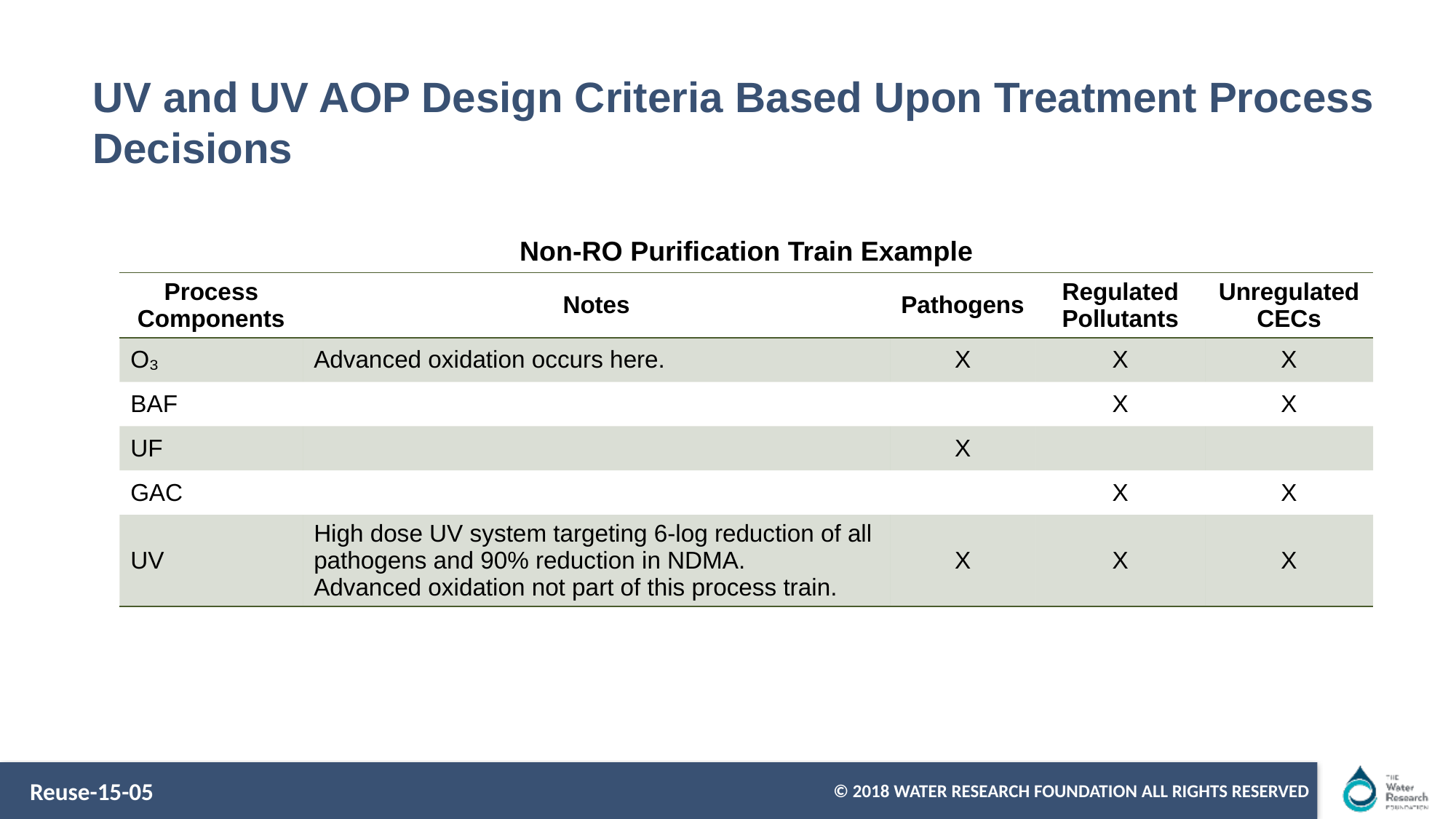

# UV and UV AOP Design Criteria Based Upon Treatment Process Decisions
Non-RO Purification Train Example
| Process Components | Notes | Pathogens | Regulated Pollutants | Unregulated CECs |
| --- | --- | --- | --- | --- |
| O₃ | Advanced oxidation occurs here. | X | X | X |
| BAF |  |  | X | X |
| UF |  | X |  |  |
| GAC |  |  | X | X |
| UV | High dose UV system targeting 6-log reduction of all pathogens and 90% reduction in NDMA. Advanced oxidation not part of this process train. | X | X | X |